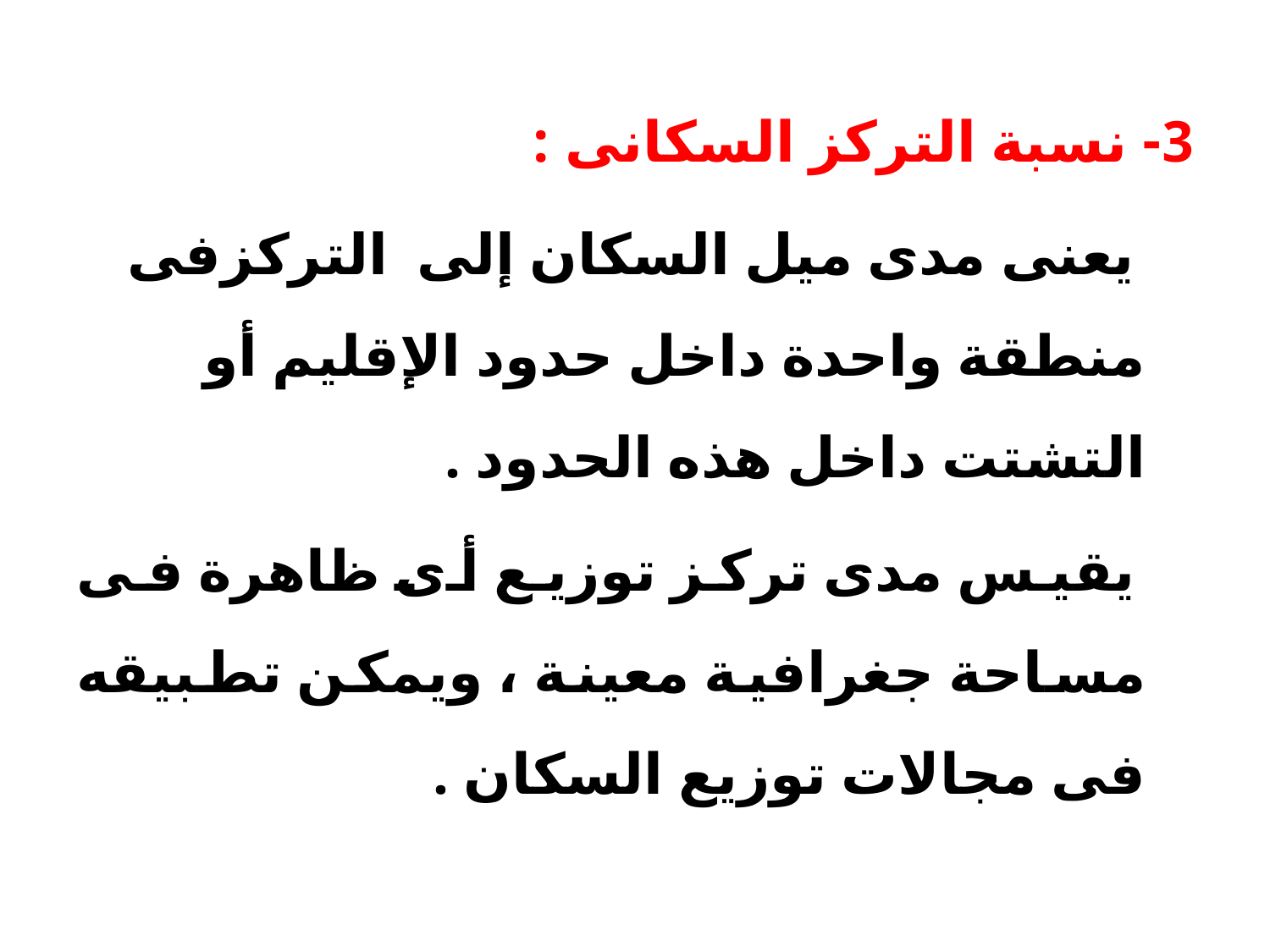

3- نسبة التركز السكانى :
    يعنى مدى ميل السكان إلى  التركزفى منطقة واحدة داخل حدود الإقليم أو التشتت داخل هذه الحدود .
    يقيس مدى تركز توزيع أى ظاهرة فى مساحة جغرافية معينة ، ويمكن تطبيقه فى مجالات توزيع السكان .